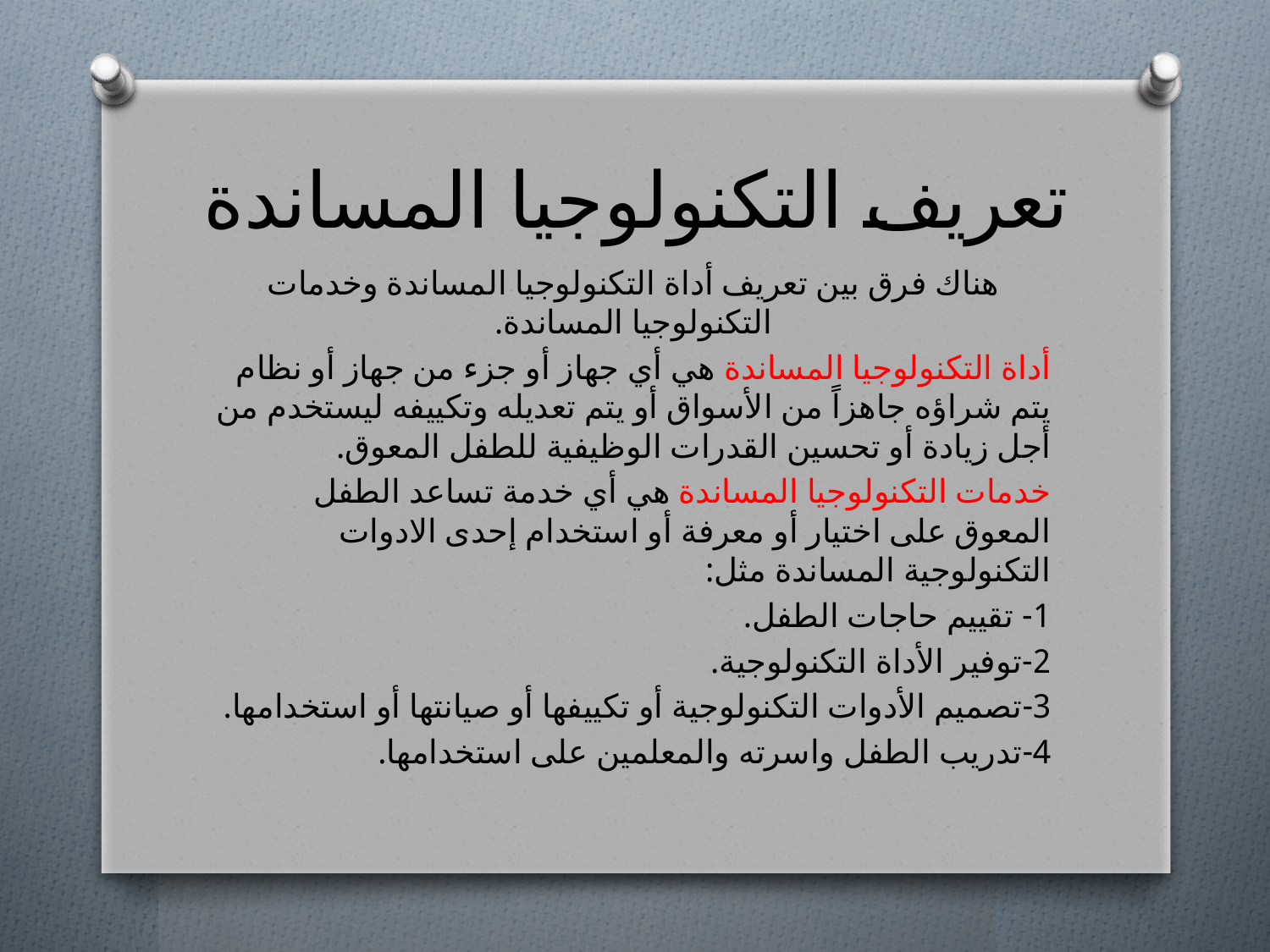

# تعريف التكنولوجيا المساندة
هناك فرق بين تعريف أداة التكنولوجيا المساندة وخدمات التكنولوجيا المساندة.
أداة التكنولوجيا المساندة هي أي جهاز أو جزء من جهاز أو نظام يتم شراؤه جاهزاً من الأسواق أو يتم تعديله وتكييفه ليستخدم من أجل زيادة أو تحسين القدرات الوظيفية للطفل المعوق.
خدمات التكنولوجيا المساندة هي أي خدمة تساعد الطفل المعوق على اختيار أو معرفة أو استخدام إحدى الادوات التكنولوجية المساندة مثل:
1- تقييم حاجات الطفل.
2-توفير الأداة التكنولوجية.
3-تصميم الأدوات التكنولوجية أو تكييفها أو صيانتها أو استخدامها.
4-تدريب الطفل واسرته والمعلمين على استخدامها.